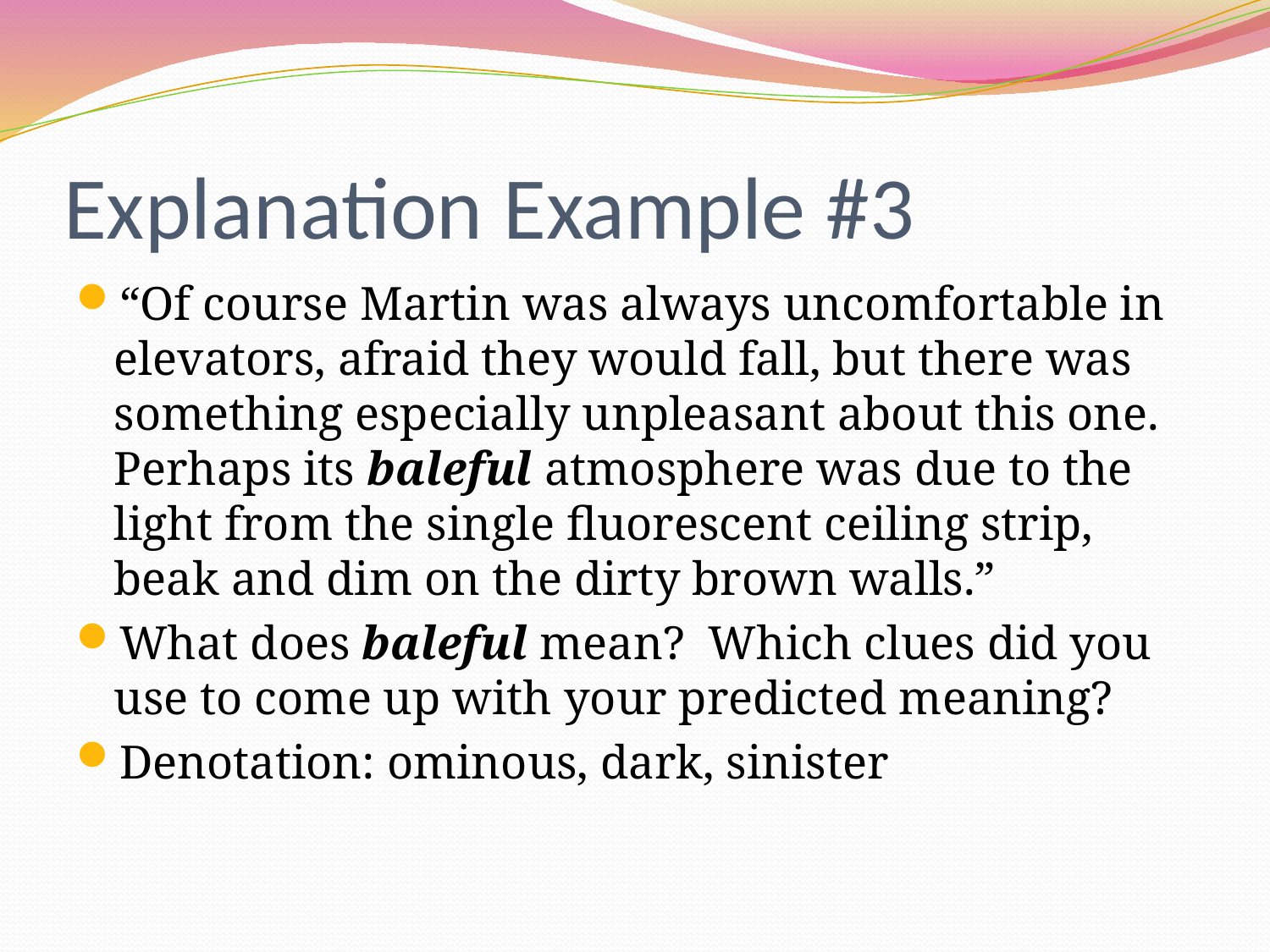

# Explanation Example #3
“Of course Martin was always uncomfortable in elevators, afraid they would fall, but there was something especially unpleasant about this one.  Perhaps its baleful atmosphere was due to the light from the single fluorescent ceiling strip, beak and dim on the dirty brown walls.”
What does baleful mean?  Which clues did you use to come up with your predicted meaning?
Denotation: ominous, dark, sinister